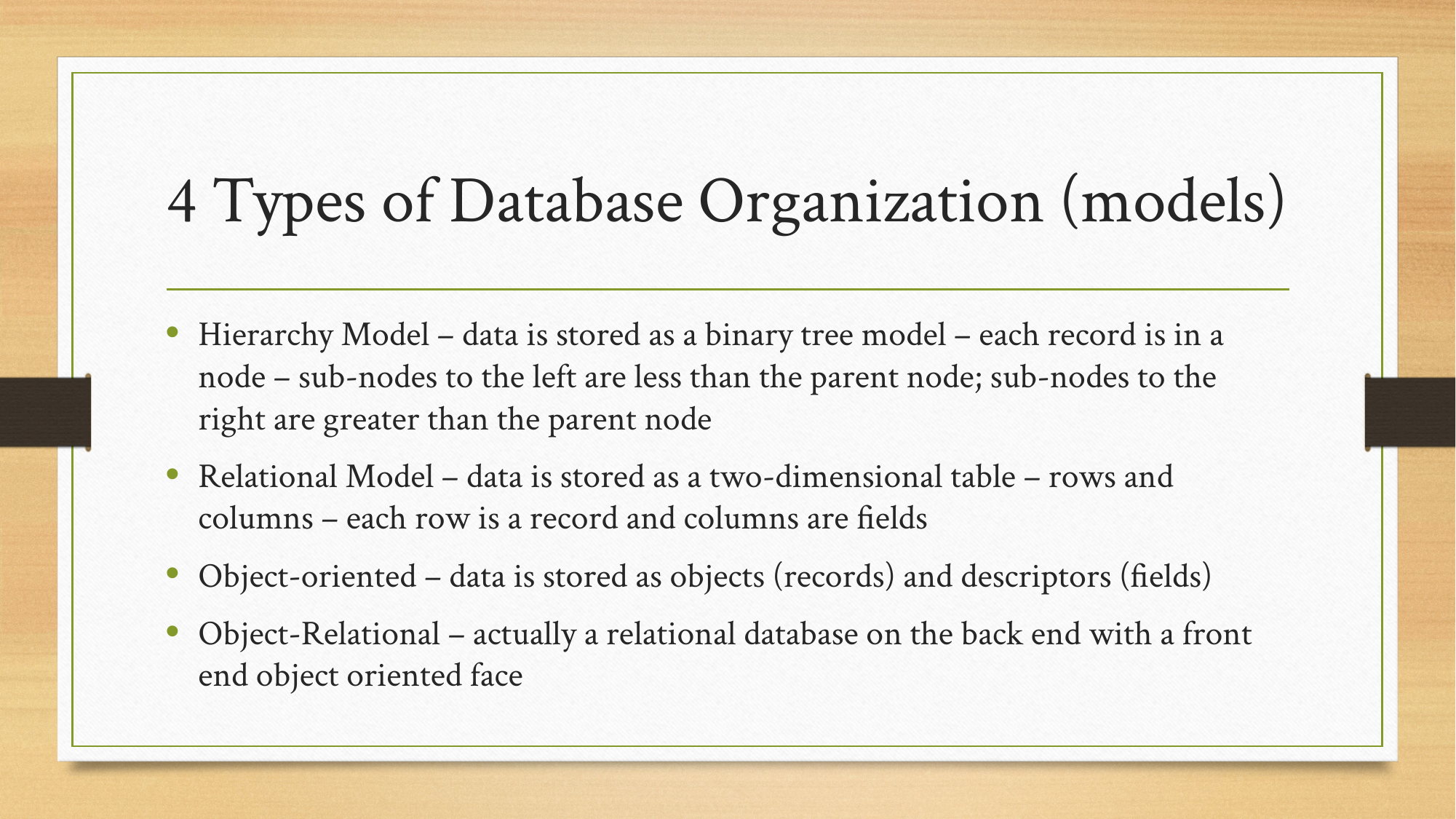

# 4 Types of Database Organization (models)
Hierarchy Model – data is stored as a binary tree model – each record is in a node – sub-nodes to the left are less than the parent node; sub-nodes to the right are greater than the parent node
Relational Model – data is stored as a two-dimensional table – rows and columns – each row is a record and columns are fields
Object-oriented – data is stored as objects (records) and descriptors (fields)
Object-Relational – actually a relational database on the back end with a front end object oriented face